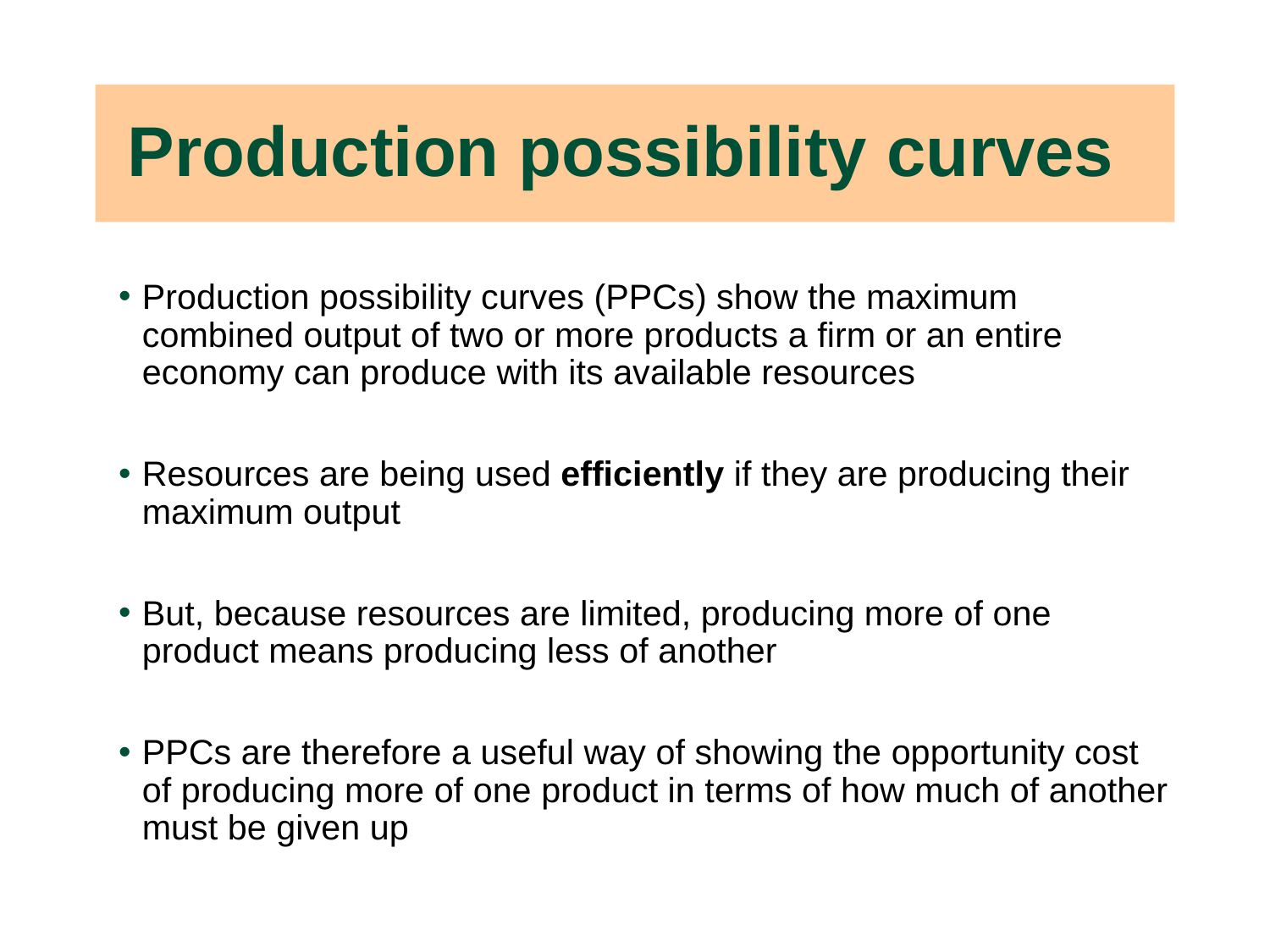

# Production possibility curves

Production possibility curves (PPCs) show the maximum combined output of two or more products a firm or an entire economy can produce with its available resources

Resources are being used efficiently if they are producing their maximum output

But, because resources are limited, producing more of one product means producing less of another

PPCs are therefore a useful way of showing the opportunity cost of producing more of one product in terms of how much of another must be given up